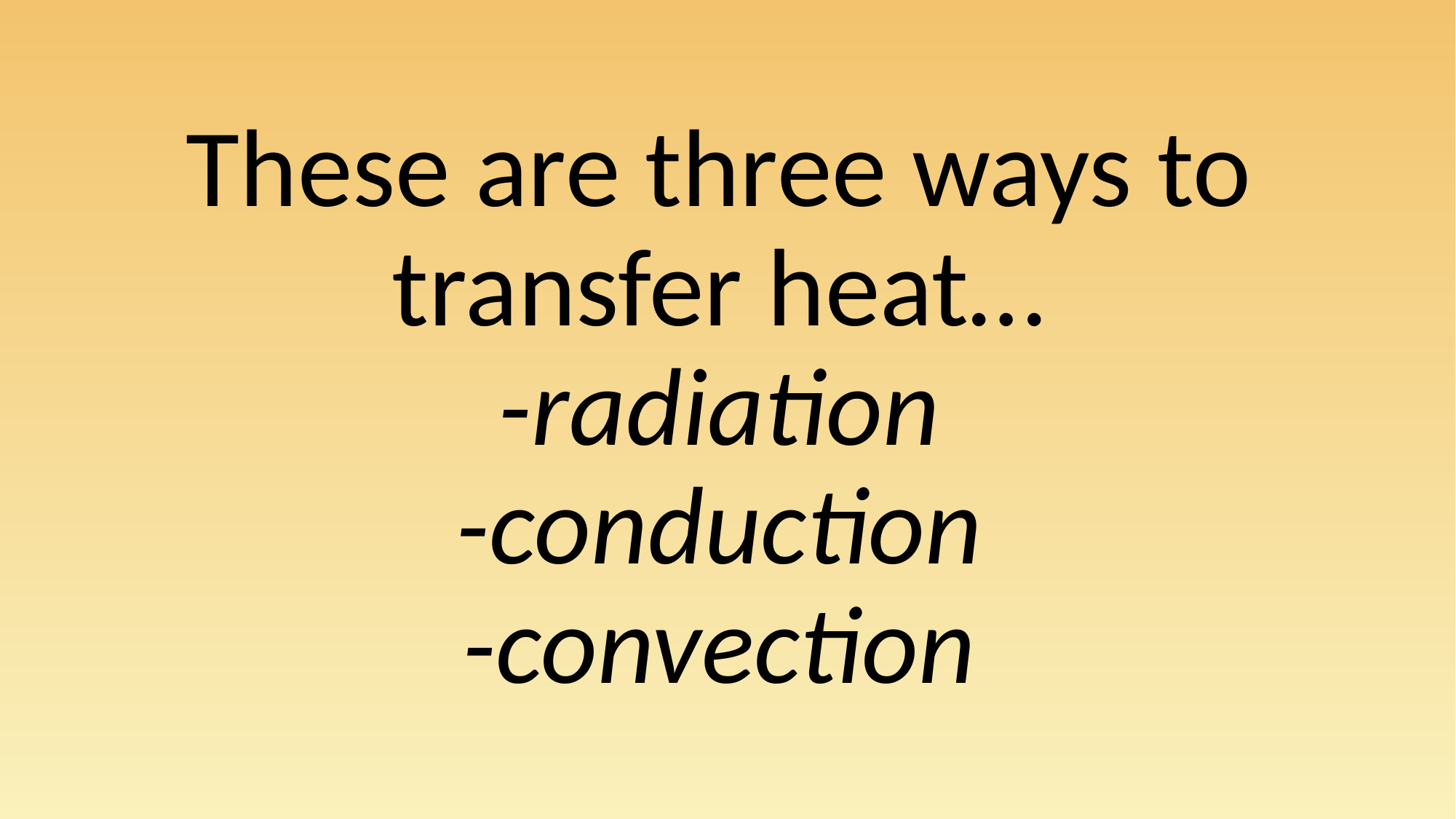

# These are three ways to transfer heat… -radiation -conduction -convection